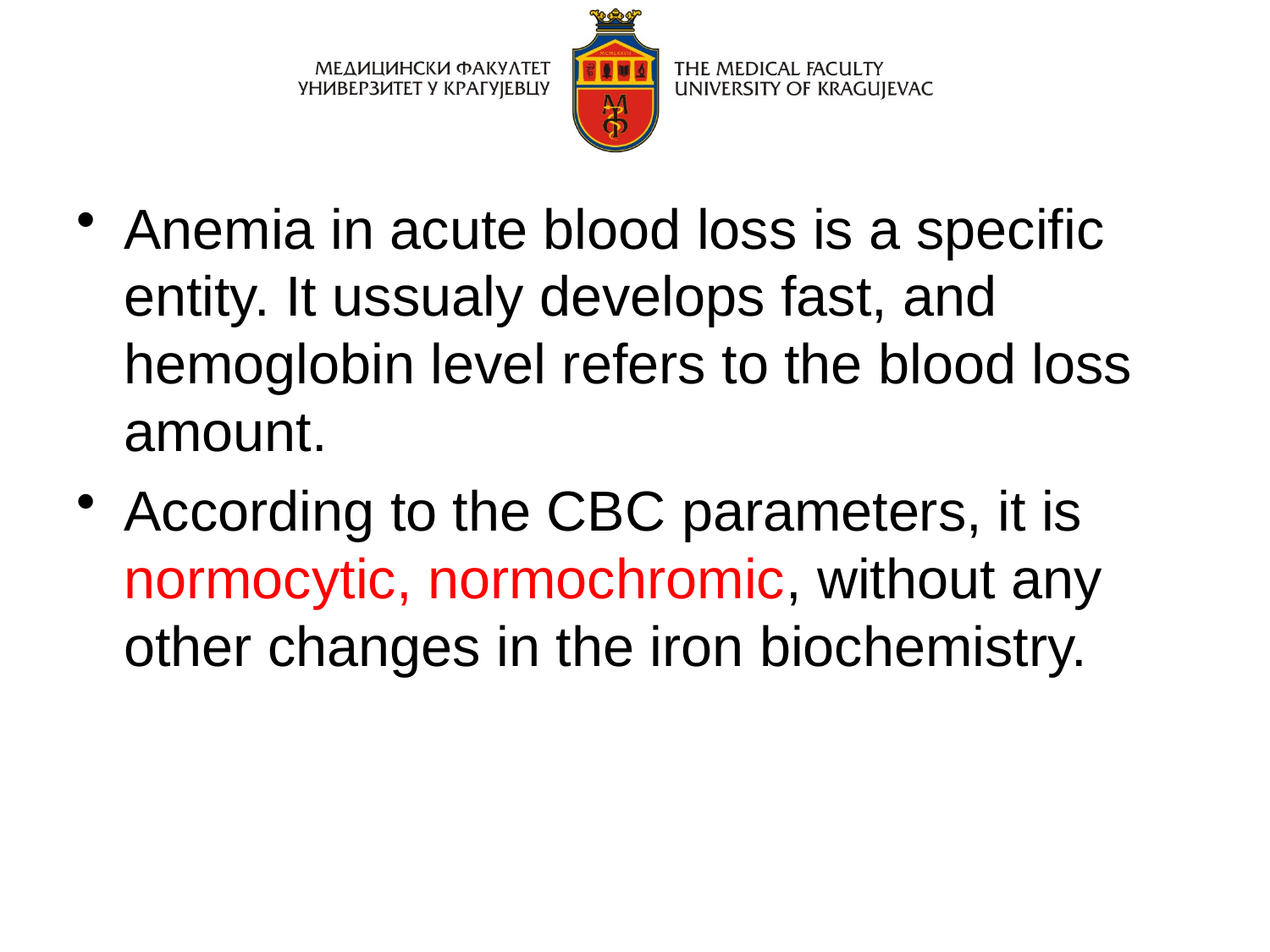

Anemia in acute blood loss is a specific entity. It ussualy develops fast, and hemoglobin level refers to the blood loss amount.
According to the CBC parameters, it is normocytic, normochromic, without any other changes in the iron biochemistry.